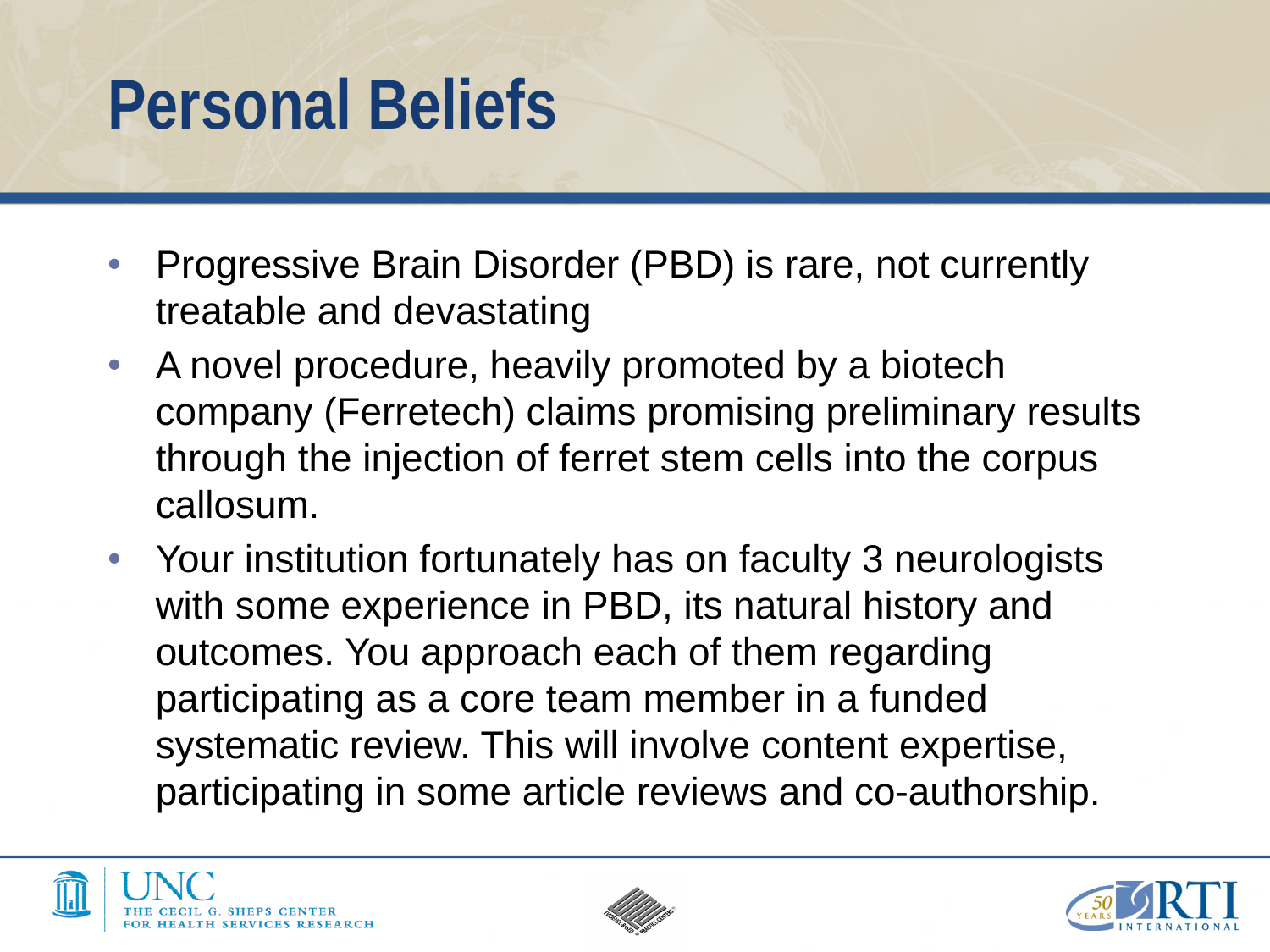

# Personal Beliefs
Progressive Brain Disorder (PBD) is rare, not currently treatable and devastating
A novel procedure, heavily promoted by a biotech company (Ferretech) claims promising preliminary results through the injection of ferret stem cells into the corpus callosum.
Your institution fortunately has on faculty 3 neurologists with some experience in PBD, its natural history and outcomes. You approach each of them regarding participating as a core team member in a funded systematic review. This will involve content expertise, participating in some article reviews and co-authorship.